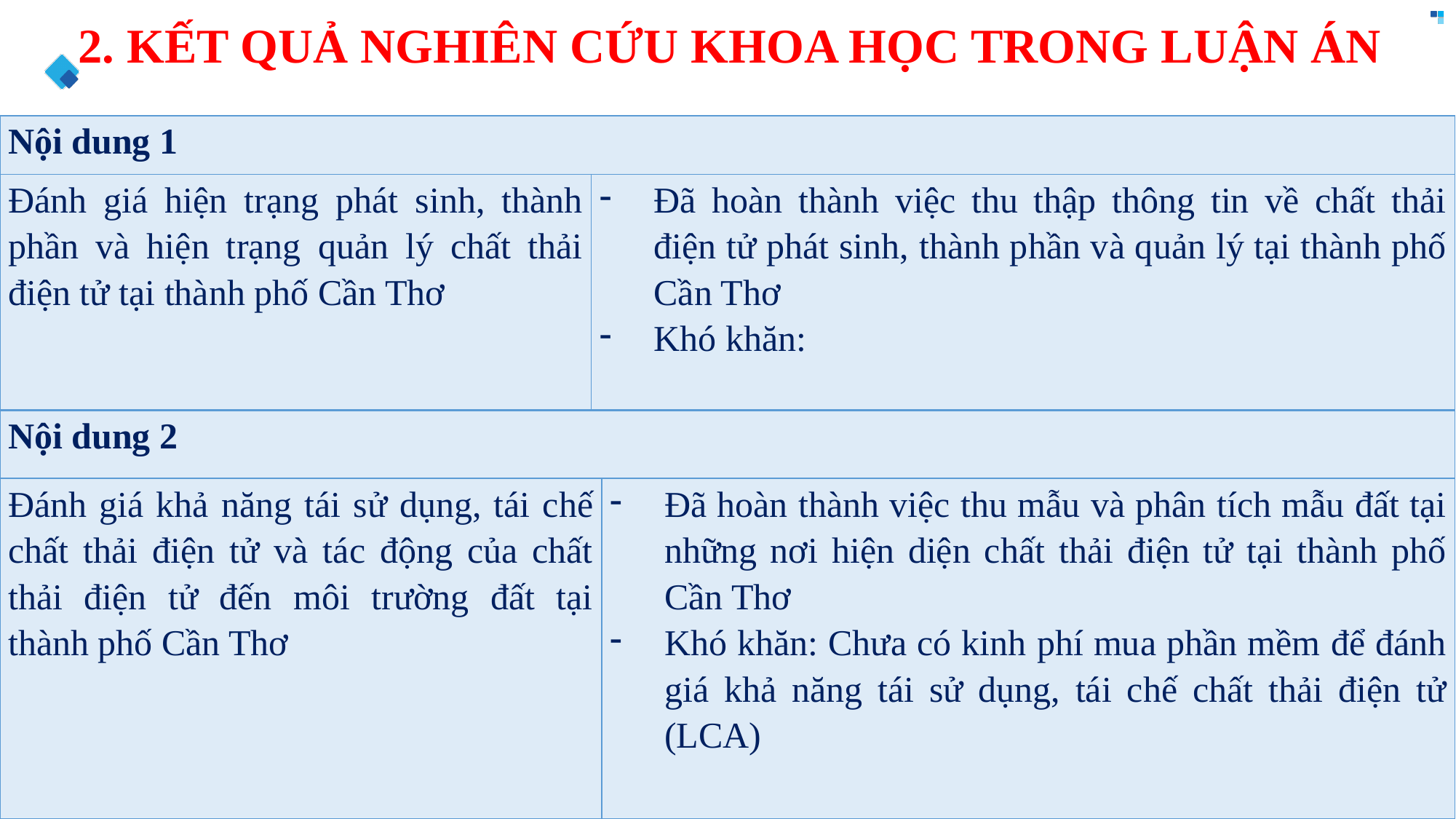

# 2. KẾT QUẢ NGHIÊN CỨU KHOA HỌC TRONG LUẬN ÁN
| Nội dung 1 |  |
| --- | --- |
| Đánh giá hiện trạng phát sinh, thành phần và hiện trạng quản lý chất thải điện tử tại thành phố Cần Thơ | Đã hoàn thành việc thu thập thông tin về chất thải điện tử phát sinh, thành phần và quản lý tại thành phố Cần Thơ Khó khăn: |
| Nội dung 2 |  |
| --- | --- |
| Đánh giá khả năng tái sử dụng, tái chế chất thải điện tử và tác động của chất thải điện tử đến môi trường đất tại thành phố Cần Thơ | Đã hoàn thành việc thu mẫu và phân tích mẫu đất tại những nơi hiện diện chất thải điện tử tại thành phố Cần Thơ Khó khăn: Chưa có kinh phí mua phần mềm để đánh giá khả năng tái sử dụng, tái chế chất thải điện tử (LCA) |